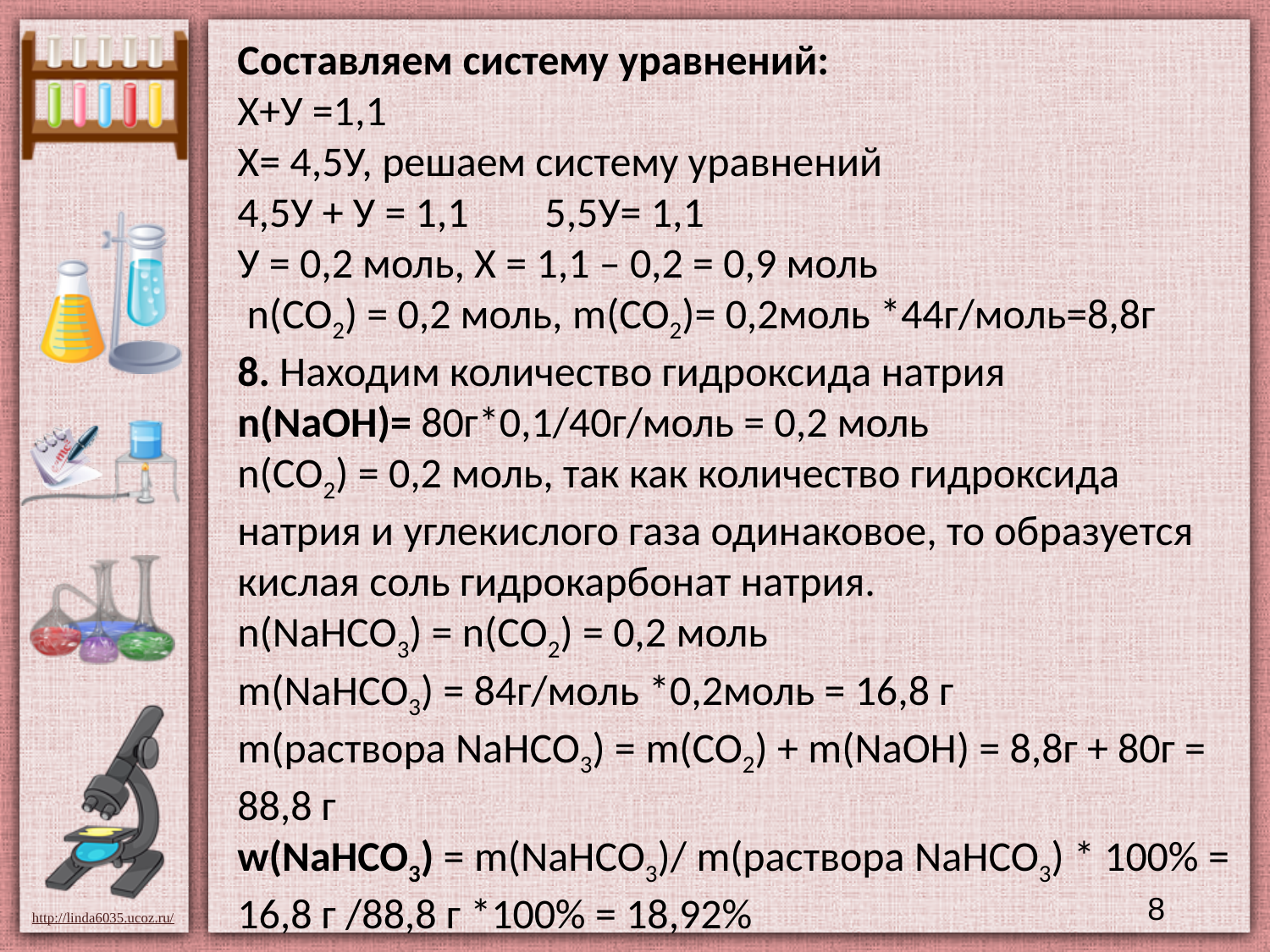

Составляем систему уравнений:
Х+У =1,1
Х= 4,5У, решаем систему уравнений
4,5У + У = 1,1        5,5У= 1,1
У = 0,2 моль, Х = 1,1 – 0,2 = 0,9 моль
 n(CO2) = 0,2 моль, m(CO2)= 0,2моль *44г/моль=8,8г
8. Находим количество гидроксида натрия
n(NaOH)= 80г*0,1/40г/моль = 0,2 моль
n(СО2) = 0,2 моль, так как количество гидроксида натрия и углекислого газа одинаковое, то образуется кислая соль гидрокарбонат натрия.
n(NaHCO3) = n(CO2) = 0,2 моль
m(NaHCO3) = 84г/моль *0,2моль = 16,8 г
m(раствора NaHCO3) = m(CO2) + m(NaOH) = 8,8г + 80г = 88,8 г
w(NaHCO3) = m(NaHCO3)/ m(раствора NaHCO3) * 100% = 16,8 г /88,8 г *100% = 18,92%

8